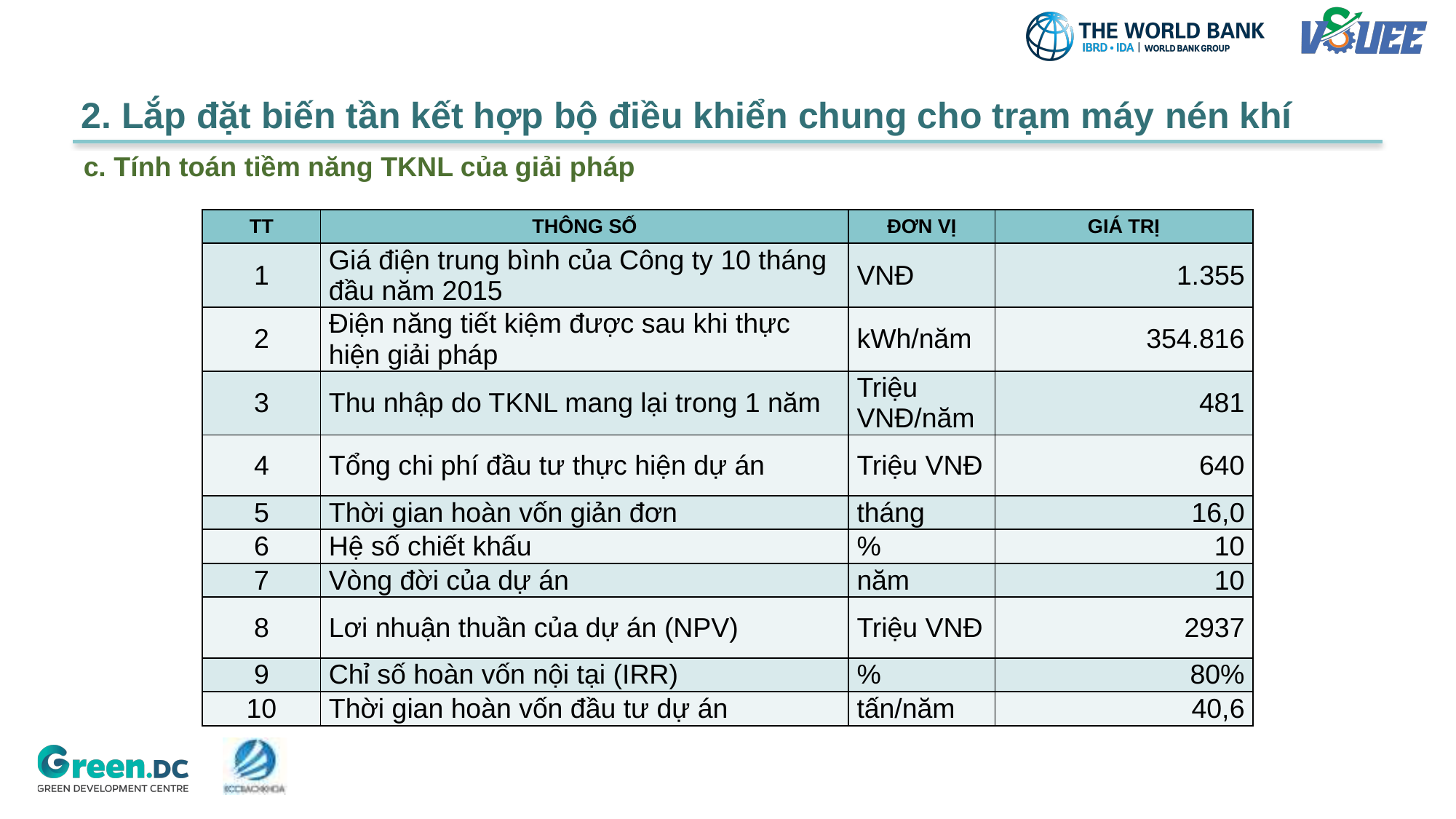

# 2. Lắp đặt biến tần kết hợp bộ điều khiển chung cho trạm máy nén khí
c. Tính toán tiềm năng TKNL của giải pháp
| TT | THÔNG SỐ | ĐƠN VỊ | GIÁ TRỊ |
| --- | --- | --- | --- |
| 1 | Giá điện trung bình của Công ty 10 tháng đầu năm 2015 | VNĐ | 1.355 |
| 2 | Điện năng tiết kiệm được sau khi thực hiện giải pháp | kWh/năm | 354.816 |
| 3 | Thu nhập do TKNL mang lại trong 1 năm | Triệu VNĐ/năm | 481 |
| 4 | Tổng chi phí đầu tư thực hiện dự án | Triệu VNĐ | 640 |
| 5 | Thời gian hoàn vốn giản đơn | tháng | 16,0 |
| 6 | Hệ số chiết khấu | % | 10 |
| 7 | Vòng đời của dự án | năm | 10 |
| 8 | Lơi nhuận thuần của dự án (NPV) | Triệu VNĐ | 2937 |
| 9 | Chỉ số hoàn vốn nội tại (IRR) | % | 80% |
| 10 | Thời gian hoàn vốn đầu tư dự án | tấn/năm | 40,6 |